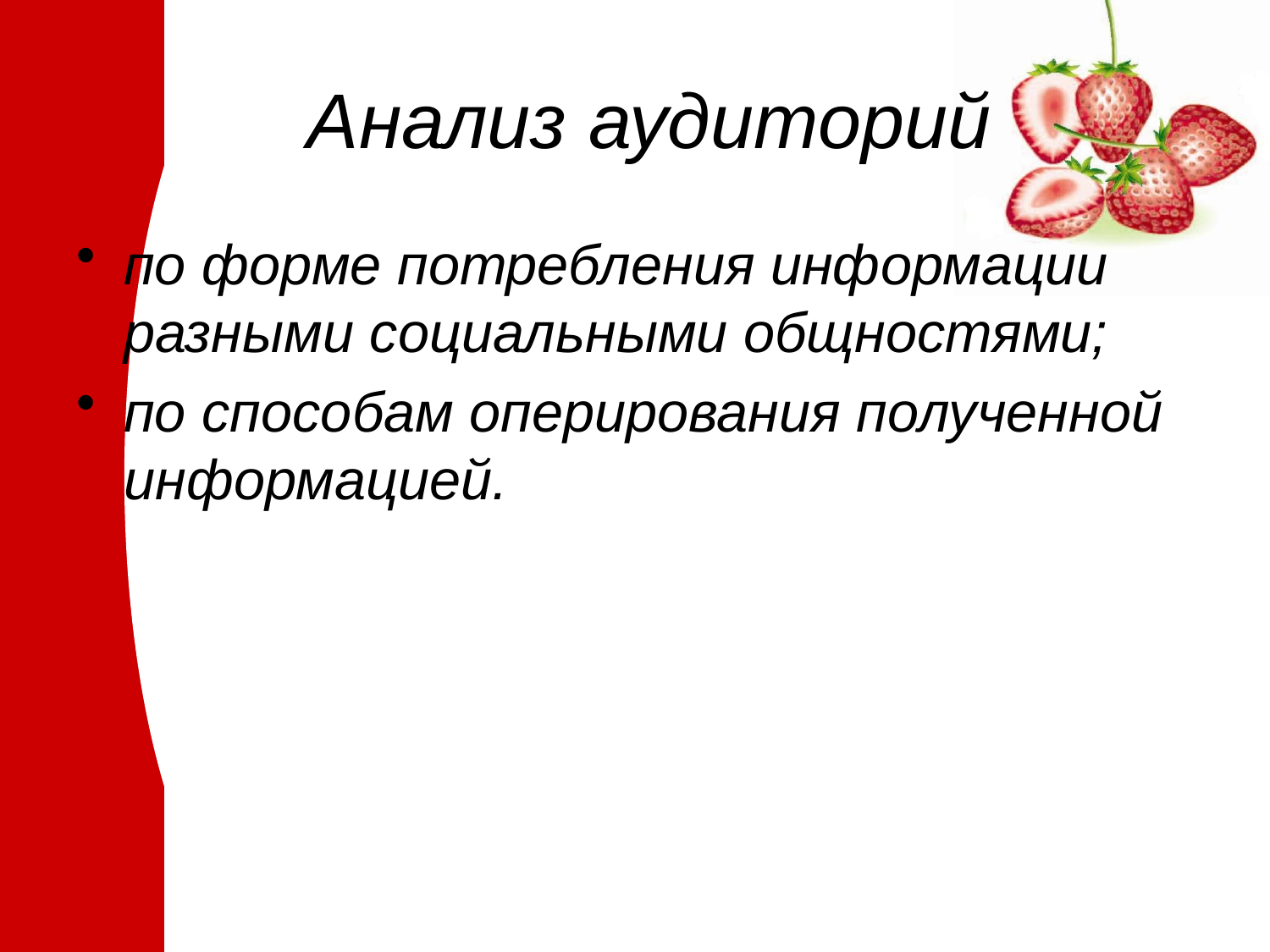

# Анализ аудиторий
по форме потребления информации разными социальными общностями;
по способам оперирования полученной информацией.